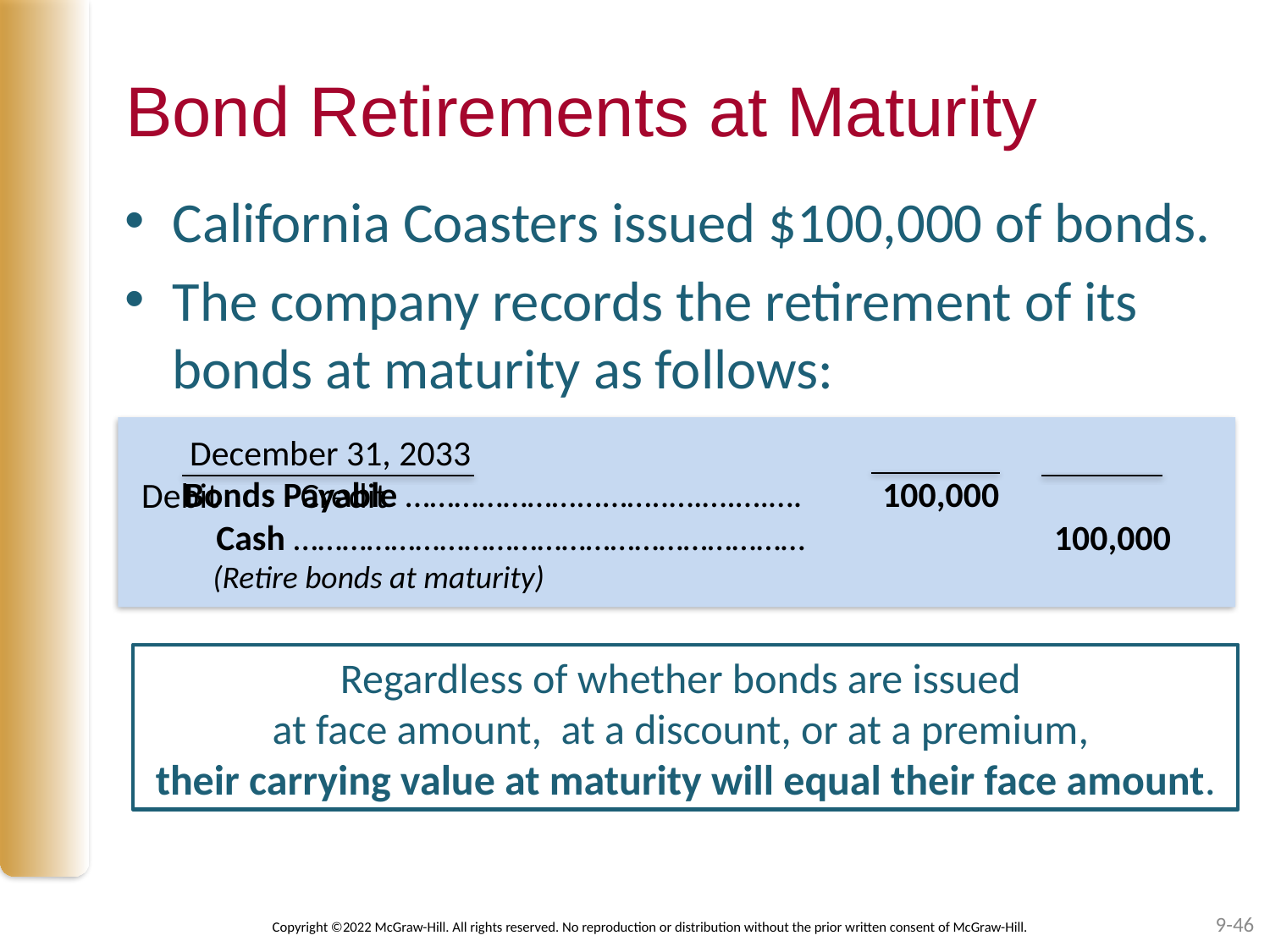

# Bond Retirements at Maturity
California Coasters issued $100,000 of bonds.
The company records the retirement of its bonds at maturity as follows:

      December 31, 2033    					               Debit	    Credit
Bonds Payable …………………...……..….….….….          100,000
    Cash ………………………………………………………                               100,000
    (Retire bonds at maturity)
Regardless of whether bonds are issued
at face amount,  at a discount, or at a premium,
their carrying value at maturity will equal their face amount.
9-46
Copyright ©2022 McGraw-Hill. All rights reserved. No reproduction or distribution without the prior written consent of McGraw-Hill.